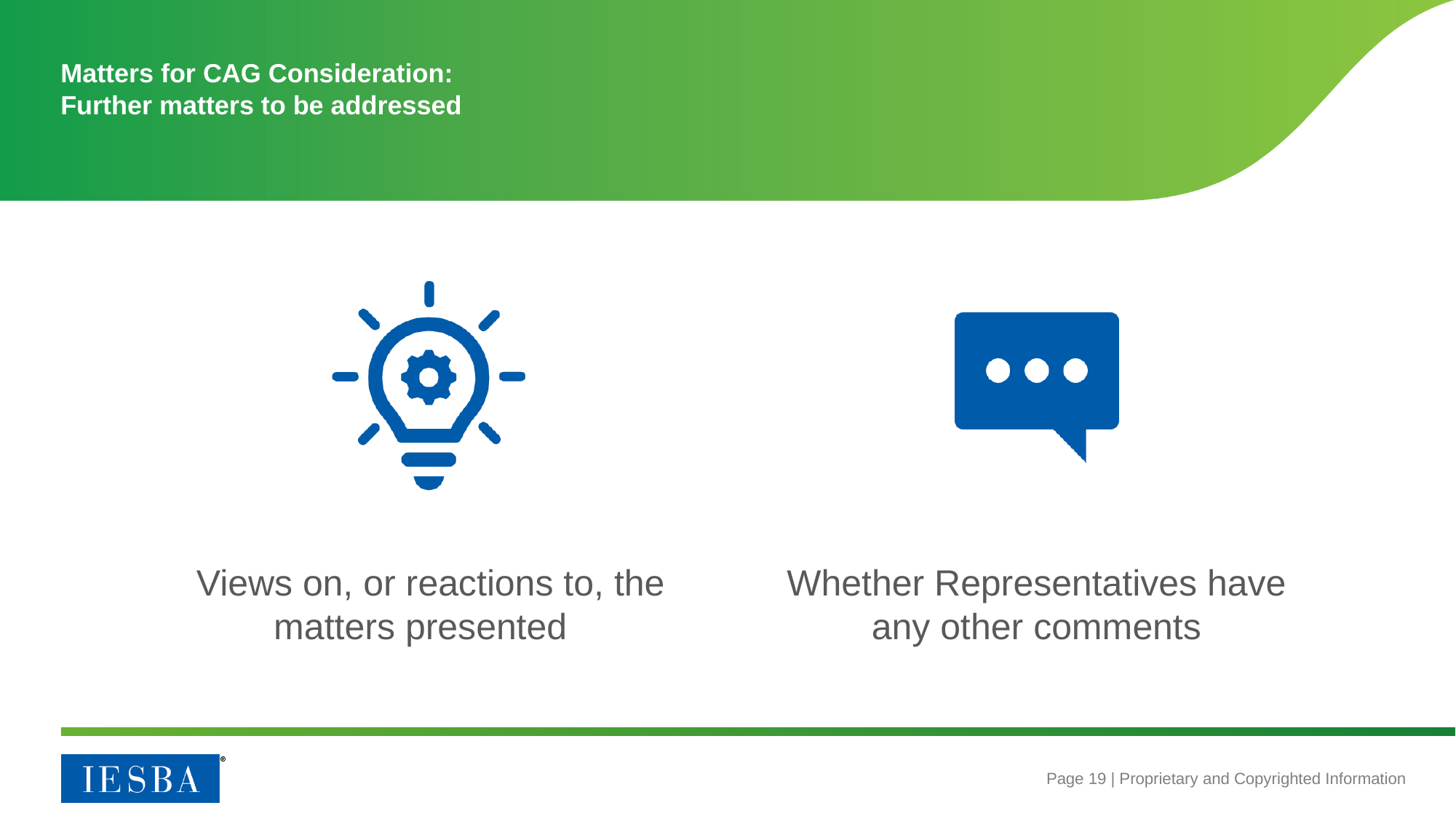

# Matters for CAG Consideration: Further matters to be addressed
Views on, or reactions to, the matters presented
Whether Representatives have any other comments